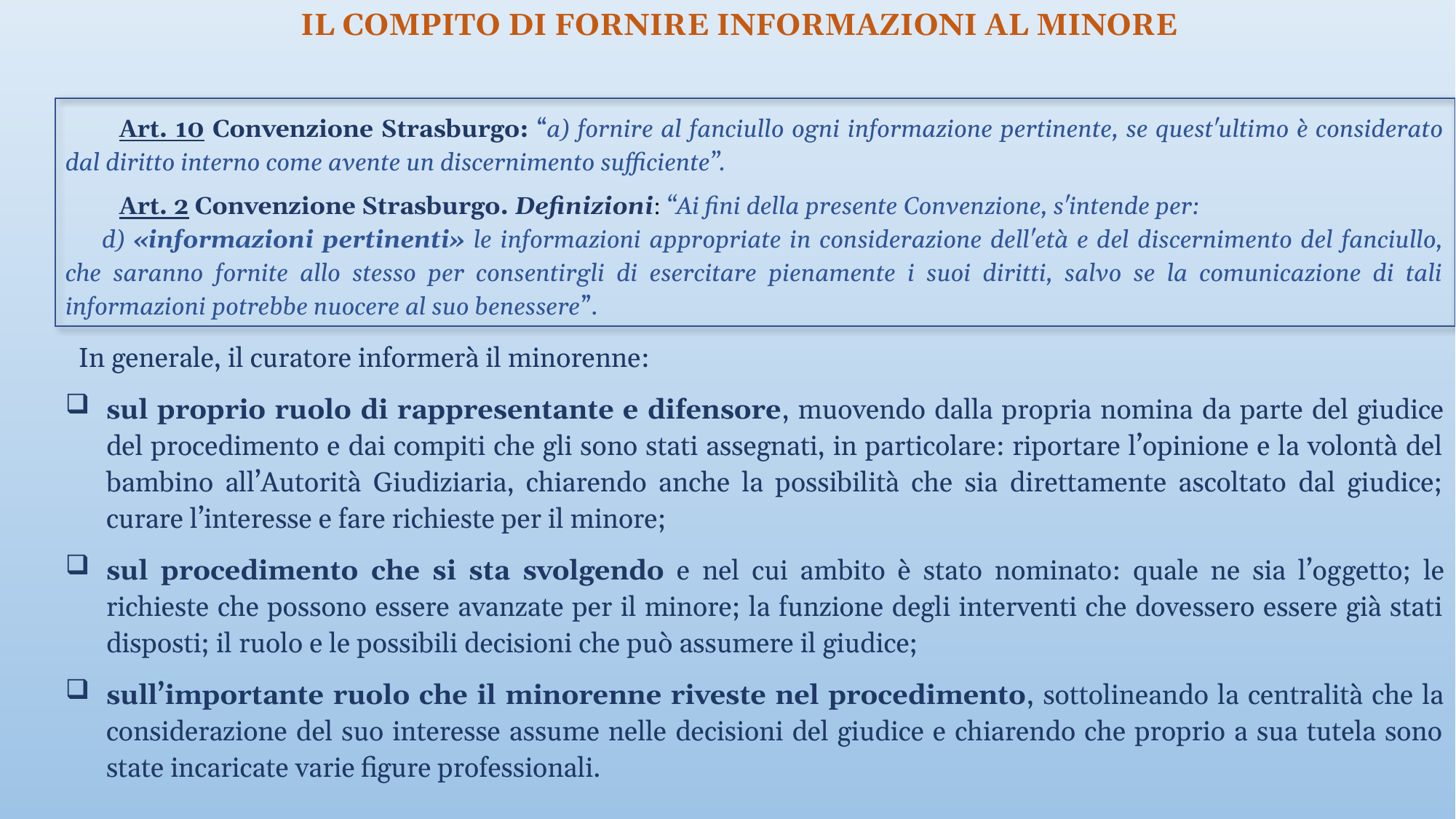

IL COMPITO DI FORNIRE INFORMAZIONI AL MINORE

Art. 10 Convenzione Strasburgo: “a) fornire al fanciullo ogni informazione pertinente, se quest'ultimo è considerato dal diritto interno come avente un discernimento sufficiente”.
Art. 2 Convenzione Strasburgo. Definizioni: “Ai fini della presente Convenzione, s'intende per:
d) «informazioni pertinenti» le informazioni appropriate in considerazione dell'età e del discernimento del fanciullo, che saranno fornite allo stesso per consentirgli di esercitare pienamente i suoi diritti, salvo se la comunicazione di tali informazioni potrebbe nuocere al suo benessere”.
  In generale, il curatore informerà il minorenne:
sul proprio ruolo di rappresentante e difensore, muovendo dalla propria nomina da parte del giudice del procedimento e dai compiti che gli sono stati assegnati, in particolare: riportare l’opinione e la volontà del bambino all’Autorità Giudiziaria, chiarendo anche la possibilità che sia direttamente ascoltato dal giudice; curare l’interesse e fare richieste per il minore;
sul procedimento che si sta svolgendo e nel cui ambito è stato nominato: quale ne sia l’oggetto; le richieste che possono essere avanzate per il minore; la funzione degli interventi che dovessero essere già stati disposti; il ruolo e le possibili decisioni che può assumere il giudice;
sull’importante ruolo che il minorenne riveste nel procedimento, sottolineando la centralità che la considerazione del suo interesse assume nelle decisioni del giudice e chiarendo che proprio a sua tutela sono state incaricate varie figure professionali.